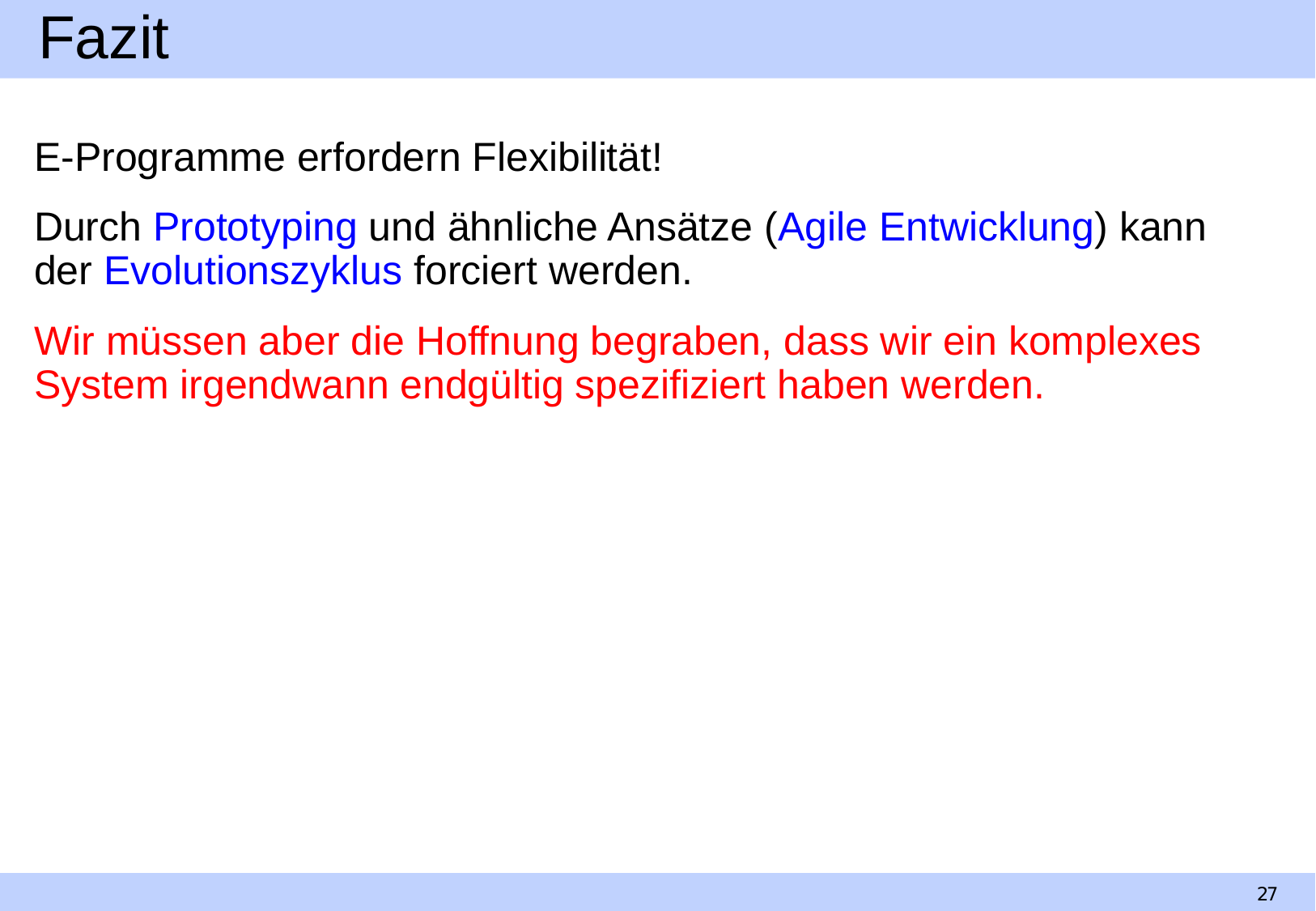

# Fazit
E-Programme erfordern Flexibilität!
Durch Prototyping und ähnliche Ansätze (Agile Entwicklung) kann der Evolutionszyklus forciert werden.
Wir müssen aber die Hoffnung begraben, dass wir ein komplexes System irgendwann endgültig spezifiziert haben werden.

27